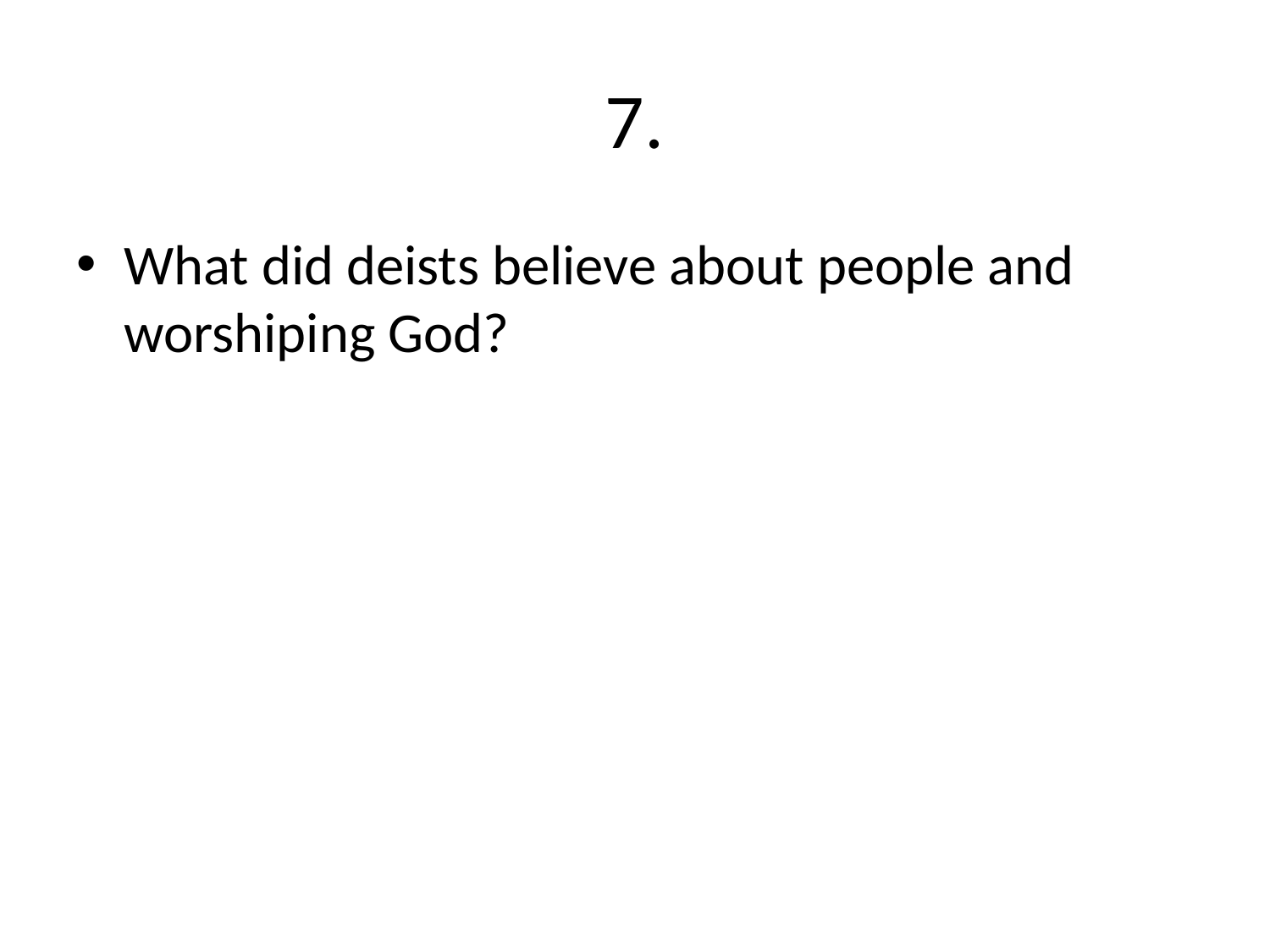

# 7.
What did deists believe about people and worshiping God?